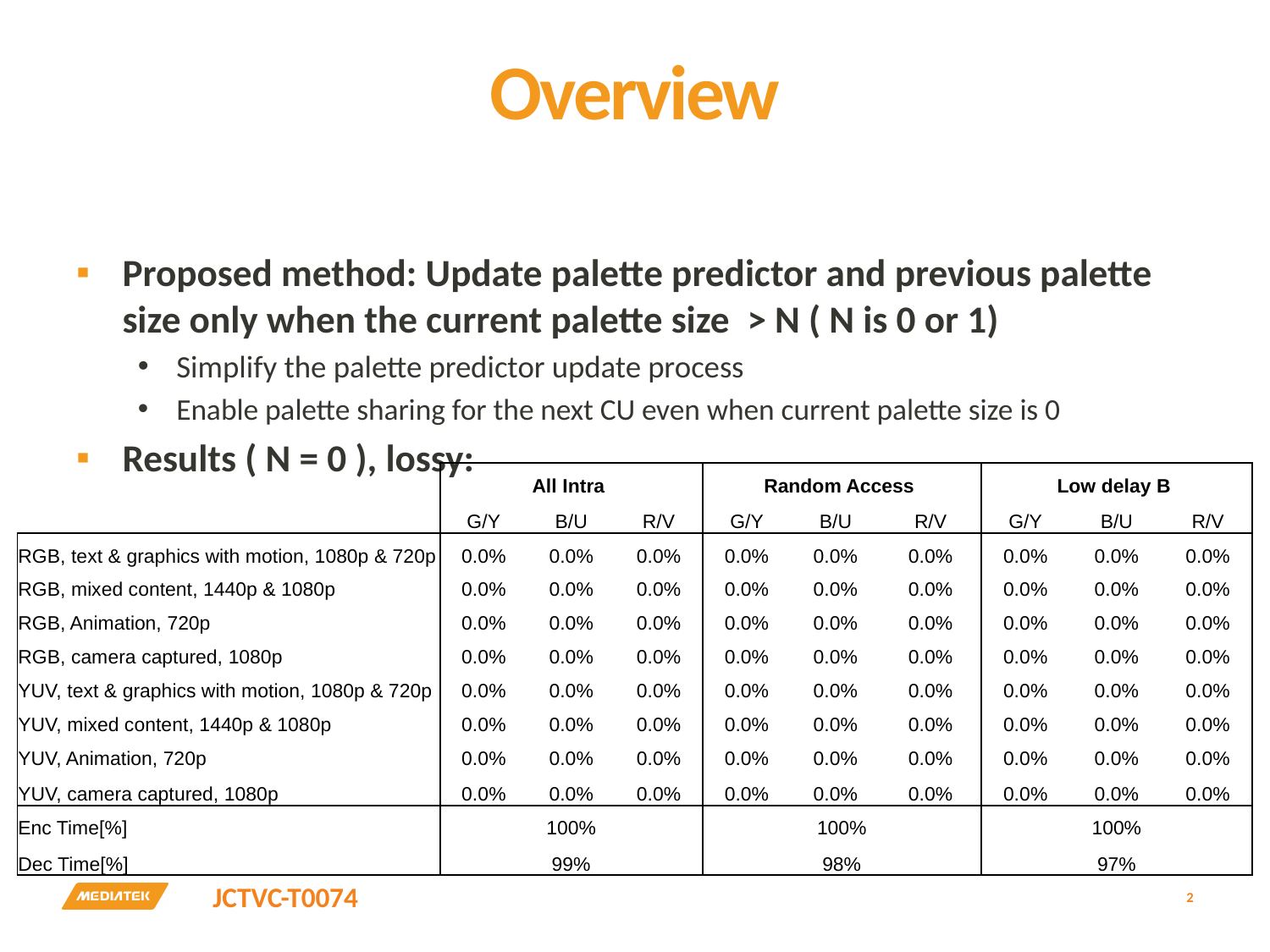

# Overview
Proposed method: Update palette predictor and previous palette size only when the current palette size  > N ( N is 0 or 1)
Simplify the palette predictor update process
Enable palette sharing for the next CU even when current palette size is 0
Results ( N = 0 ), lossy:

|  | All Intra |  |  | Random Access |  |  | Low delay B |  |  |
| --- | --- | --- | --- | --- | --- | --- | --- | --- | --- |
|  | G/Y | B/U | R/V | G/Y | B/U | R/V | G/Y | B/U | R/V |
| RGB, text & graphics with motion, 1080p & 720p | 0.0% | 0.0% | 0.0% | 0.0% | 0.0% | 0.0% | 0.0% | 0.0% | 0.0% |
| RGB, mixed content, 1440p & 1080p | 0.0% | 0.0% | 0.0% | 0.0% | 0.0% | 0.0% | 0.0% | 0.0% | 0.0% |
| RGB, Animation, 720p | 0.0% | 0.0% | 0.0% | 0.0% | 0.0% | 0.0% | 0.0% | 0.0% | 0.0% |
| RGB, camera captured, 1080p | 0.0% | 0.0% | 0.0% | 0.0% | 0.0% | 0.0% | 0.0% | 0.0% | 0.0% |
| YUV, text & graphics with motion, 1080p & 720p | 0.0% | 0.0% | 0.0% | 0.0% | 0.0% | 0.0% | 0.0% | 0.0% | 0.0% |
| YUV, mixed content, 1440p & 1080p | 0.0% | 0.0% | 0.0% | 0.0% | 0.0% | 0.0% | 0.0% | 0.0% | 0.0% |
| YUV, Animation, 720p | 0.0% | 0.0% | 0.0% | 0.0% | 0.0% | 0.0% | 0.0% | 0.0% | 0.0% |
| YUV, camera captured, 1080p | 0.0% | 0.0% | 0.0% | 0.0% | 0.0% | 0.0% | 0.0% | 0.0% | 0.0% |
| Enc Time[%] | 100% |  |  | 100% |  |  | 100% |  |  |
| Dec Time[%] | 99% |  |  | 98% |  |  | 97% |  |  |
2